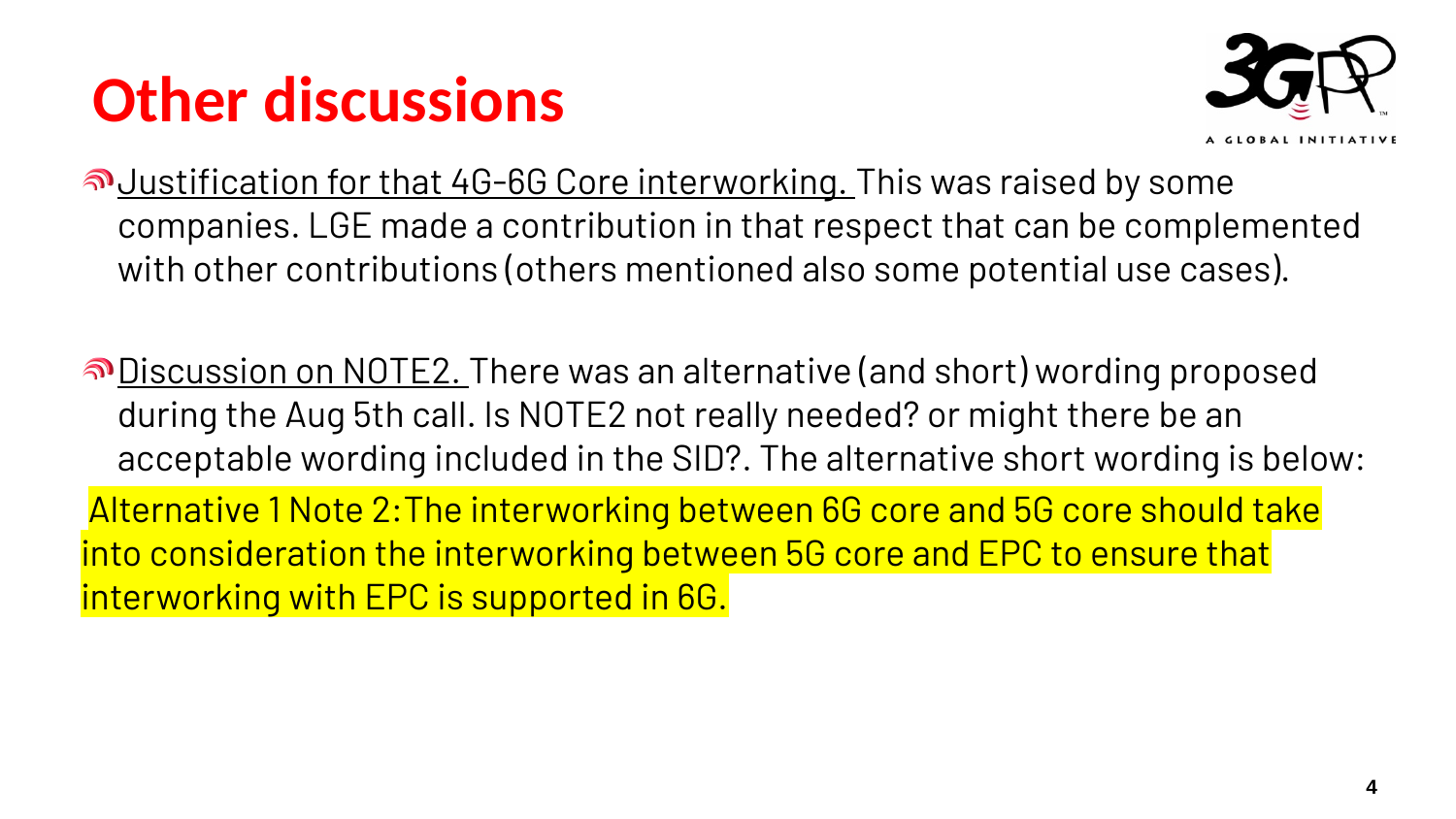

# Other discussions
Justification for that 4G-6G Core interworking. This was raised by some companies. LGE made a contribution in that respect that can be complemented with other contributions (others mentioned also some potential use cases).

Discussion on NOTE2. There was an alternative (and short) wording proposed during the Aug 5th call. Is NOTE2 not really needed? or might there be an acceptable wording included in the SID?. The alternative short wording is below:
 Alternative 1 Note 2:The interworking between 6G core and 5G core should take into consideration the interworking between 5G core and EPC to ensure that interworking with EPC is supported in 6G.